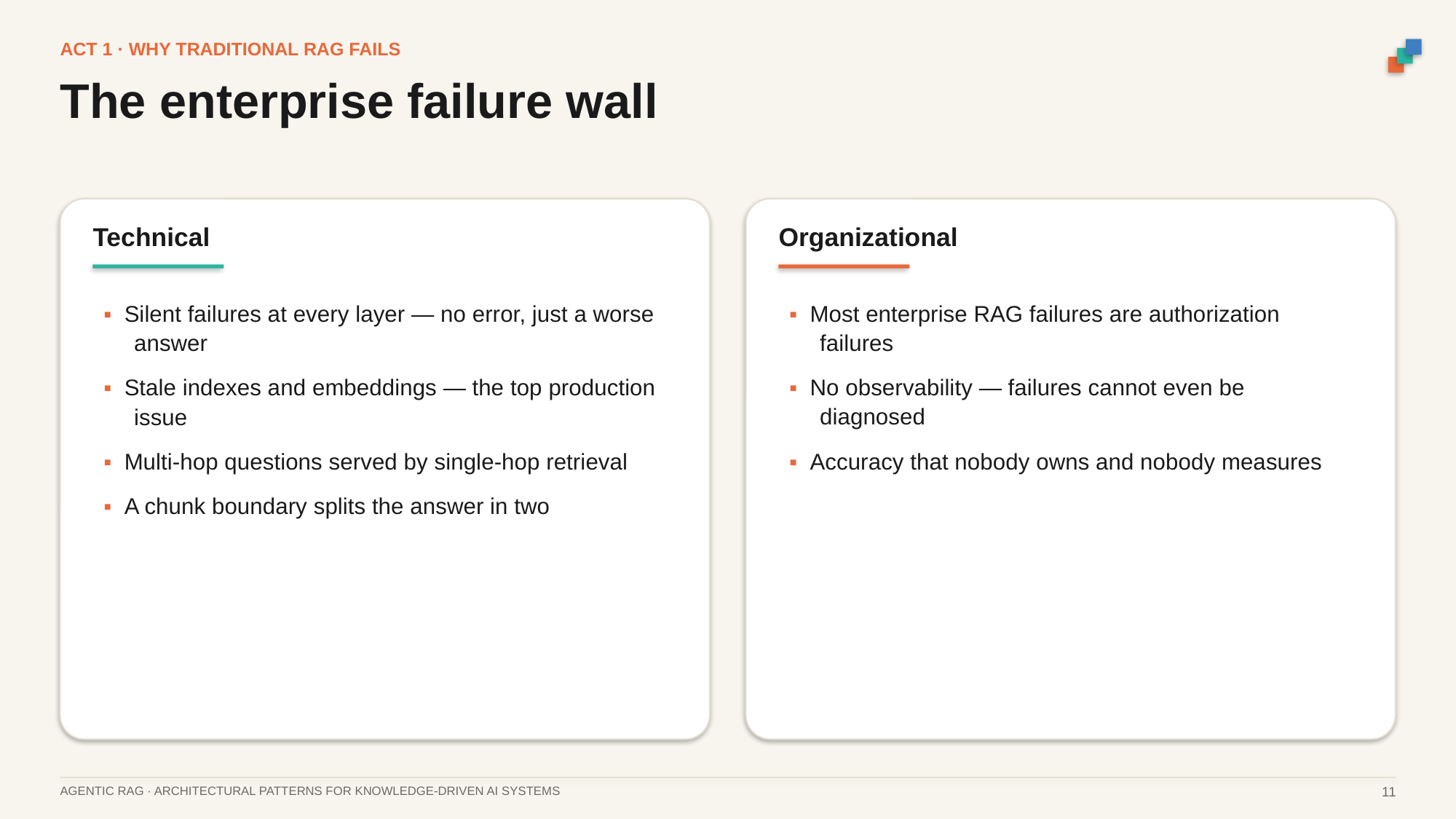

ACT 1 · WHY TRADITIONAL RAG FAILS

The enterprise failure wall

Technical
Organizational

▪  Silent failures at every layer — no error, just a worse answer
▪  Stale indexes and embeddings — the top production issue
▪  Multi-hop questions served by single-hop retrieval
▪  A chunk boundary splits the answer in two
▪  Most enterprise RAG failures are authorization failures
▪  No observability — failures cannot even be diagnosed
▪  Accuracy that nobody owns and nobody measures

AGENTIC RAG · ARCHITECTURAL PATTERNS FOR KNOWLEDGE-DRIVEN AI SYSTEMS
11